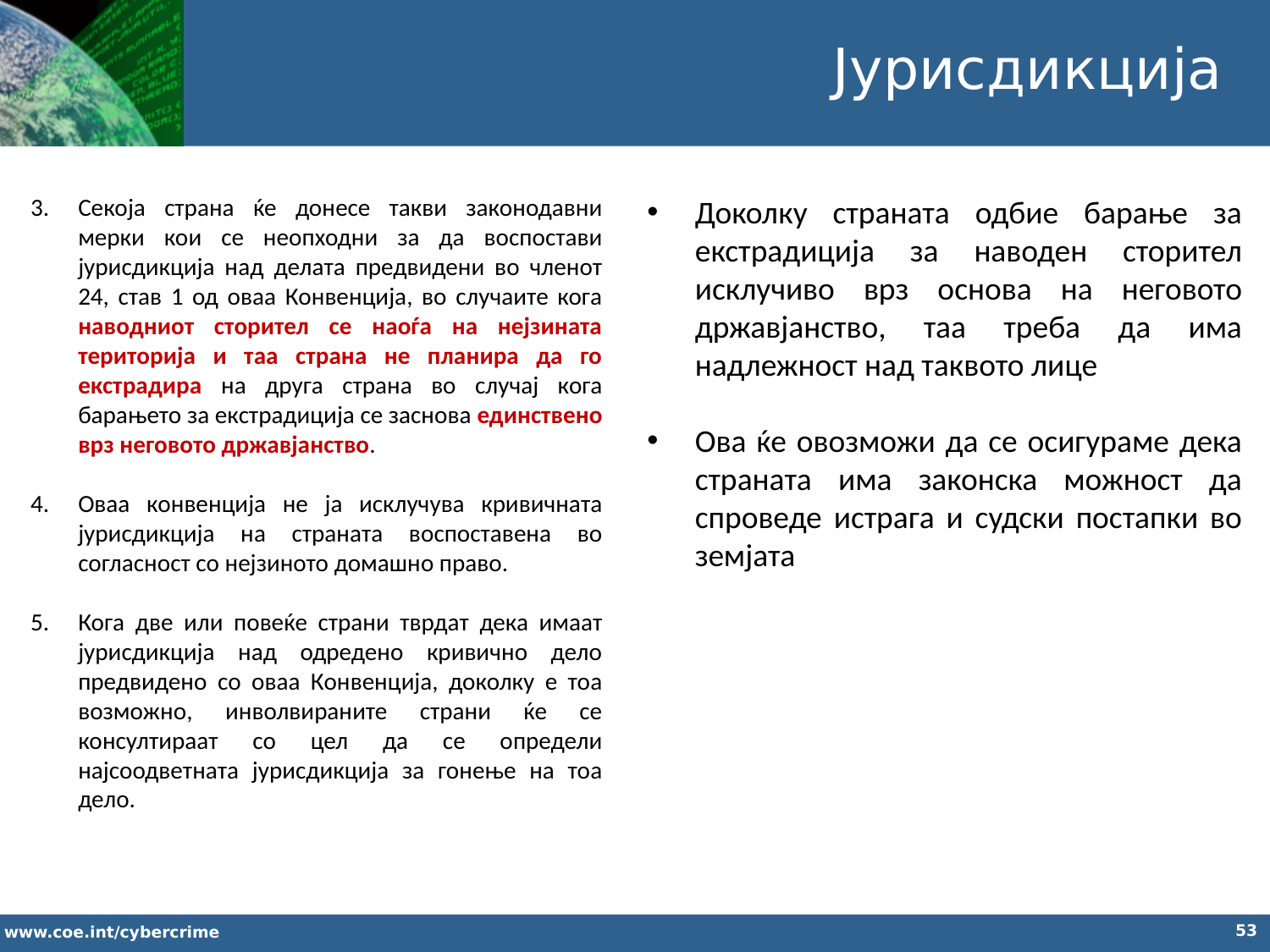

Јурисдикција
Секоја страна ќе донесе такви законодавни мерки кои се неопходни за да воспостави јурисдикција над делата предвидени во членот 24, став 1 од оваа Конвенција, во случаите кога наводниот сторител се наоѓа на нејзината територија и таа страна не планира да го екстрадира на друга страна во случај кога барањето за екстрадиција се заснова единствено врз неговото државјанство.

Оваа конвенција не ја исклучува кривичната јурисдикција на страната воспоставена во согласност со нејзиното домашно право.

Кога две или повеќе страни тврдат дека имаат јурисдикција над одредено кривично дело предвидено со оваа Конвенција, доколку е тоа возможно, инволвираните страни ќе се консултираат со цел да се определи
најсоодветната јурисдикција за гонење на тоа дело.
Доколку страната одбие барање за екстрадиција за наводен сторител исклучиво врз основа на неговото државјанство, таа треба да има надлежност над таквото лице

Ова ќе овозможи да се осигураме дека страната има законска можност да спроведе истрага и судски постапки во земјата